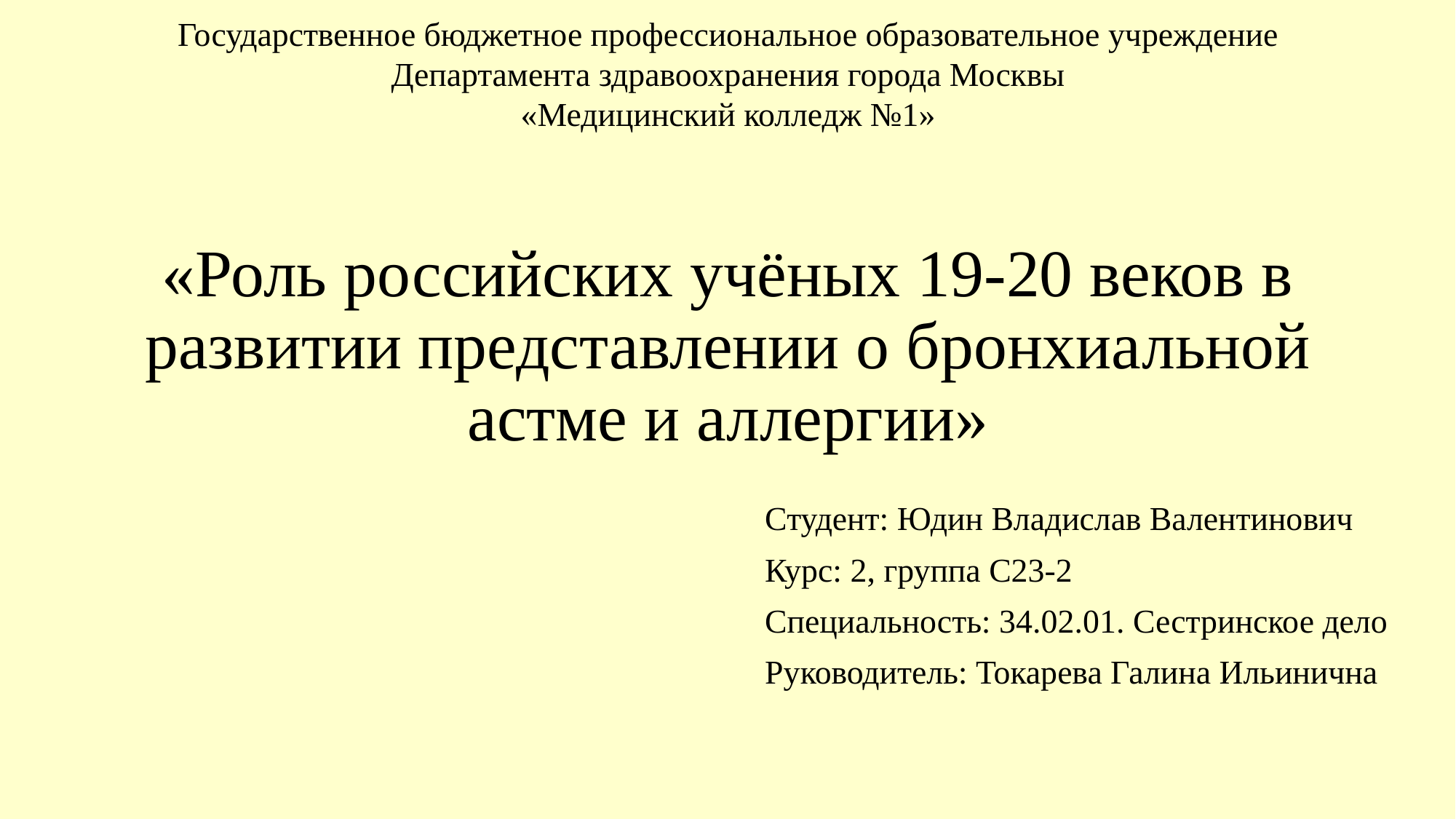

Государственное бюджетное профессиональное образовательное учреждение
Департамента здравоохранения города Москвы
«Медицинский колледж №1»
# «Роль российских учёных 19-20 веков в развитии представлении о бронхиальной астме и аллергии»
Студент: Юдин Владислав Валентинович
Курс: 2, группа С23-2
Специальность: 34.02.01. Сестринское дело
Руководитель: Токарева Галина Ильинична